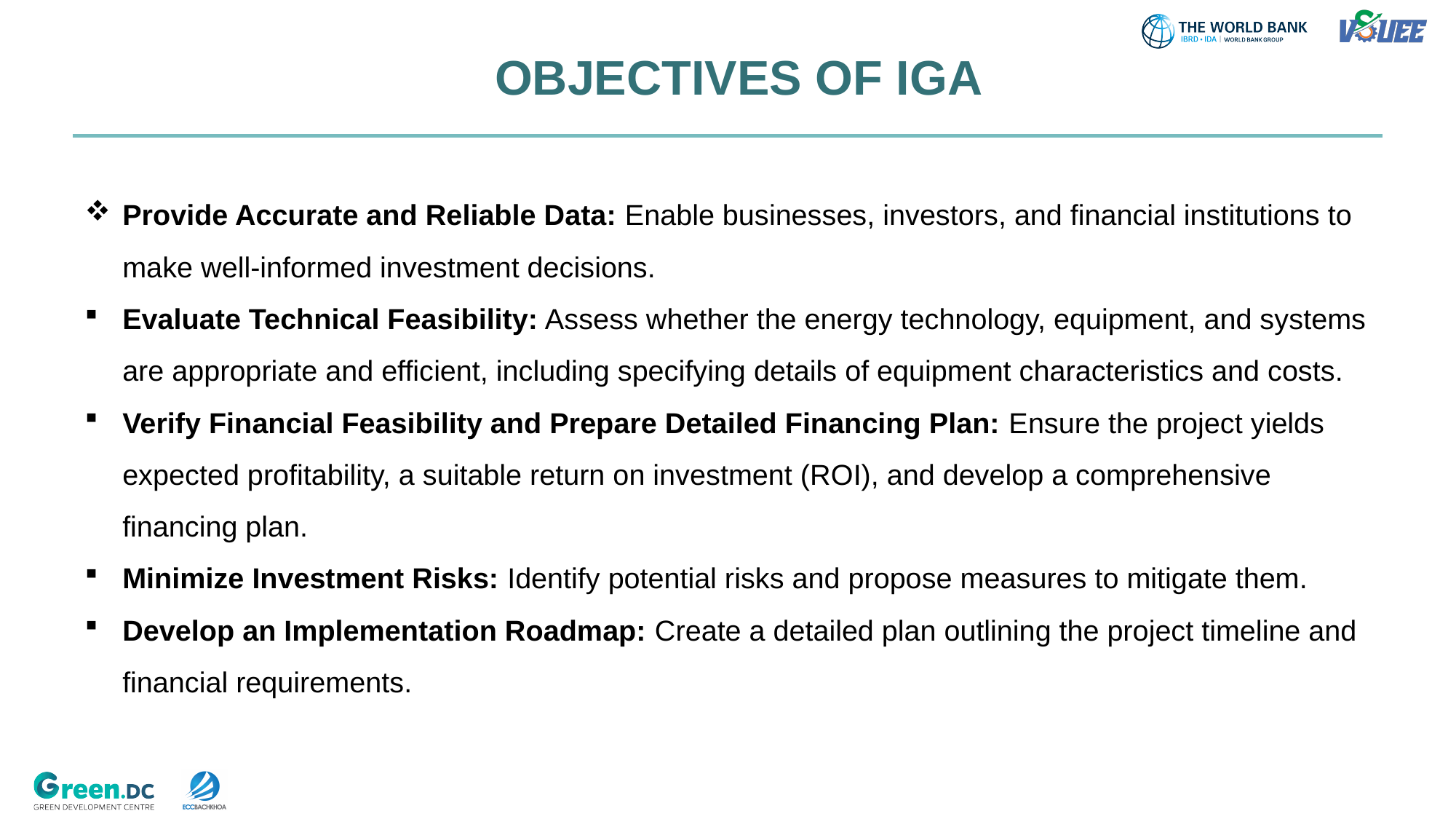

# OBJECTIVES OF IGA
Provide Accurate and Reliable Data: Enable businesses, investors, and financial institutions to make well-informed investment decisions.
Evaluate Technical Feasibility: Assess whether the energy technology, equipment, and systems are appropriate and efficient, including specifying details of equipment characteristics and costs.
Verify Financial Feasibility and Prepare Detailed Financing Plan: Ensure the project yields expected profitability, a suitable return on investment (ROI), and develop a comprehensive financing plan.
Minimize Investment Risks: Identify potential risks and propose measures to mitigate them.
Develop an Implementation Roadmap: Create a detailed plan outlining the project timeline and financial requirements.
3